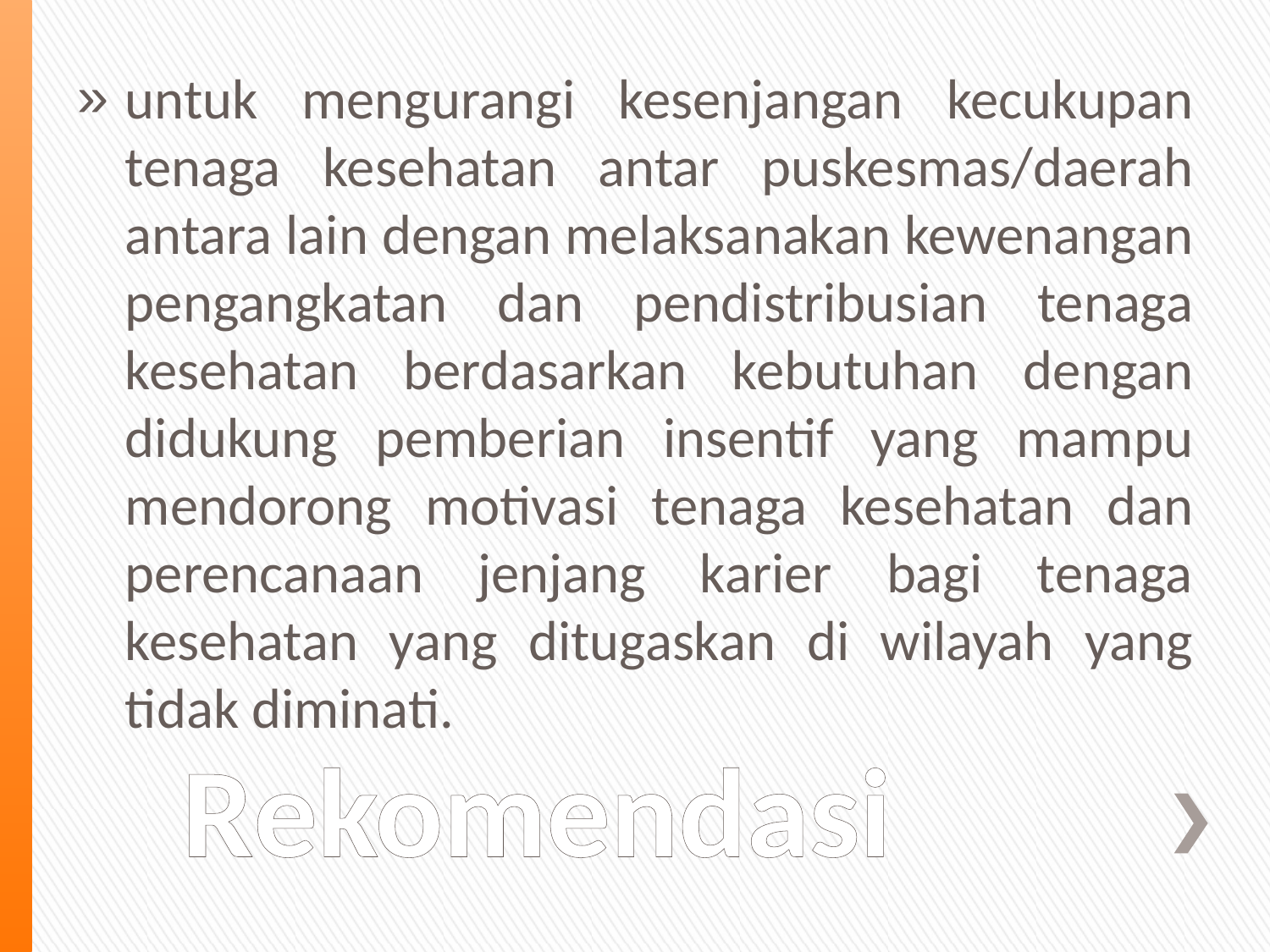

Rekomendasi
untuk mengurangi kesenjangan kecukupan tenaga kesehatan antar puskesmas/daerah antara lain dengan melaksanakan kewenangan pengangkatan dan pendistribusian tenaga kesehatan berdasarkan kebutuhan dengan didukung pemberian insentif yang mampu mendorong motivasi tenaga kesehatan dan perencanaan jenjang karier bagi tenaga kesehatan yang ditugaskan di wilayah yang tidak diminati.